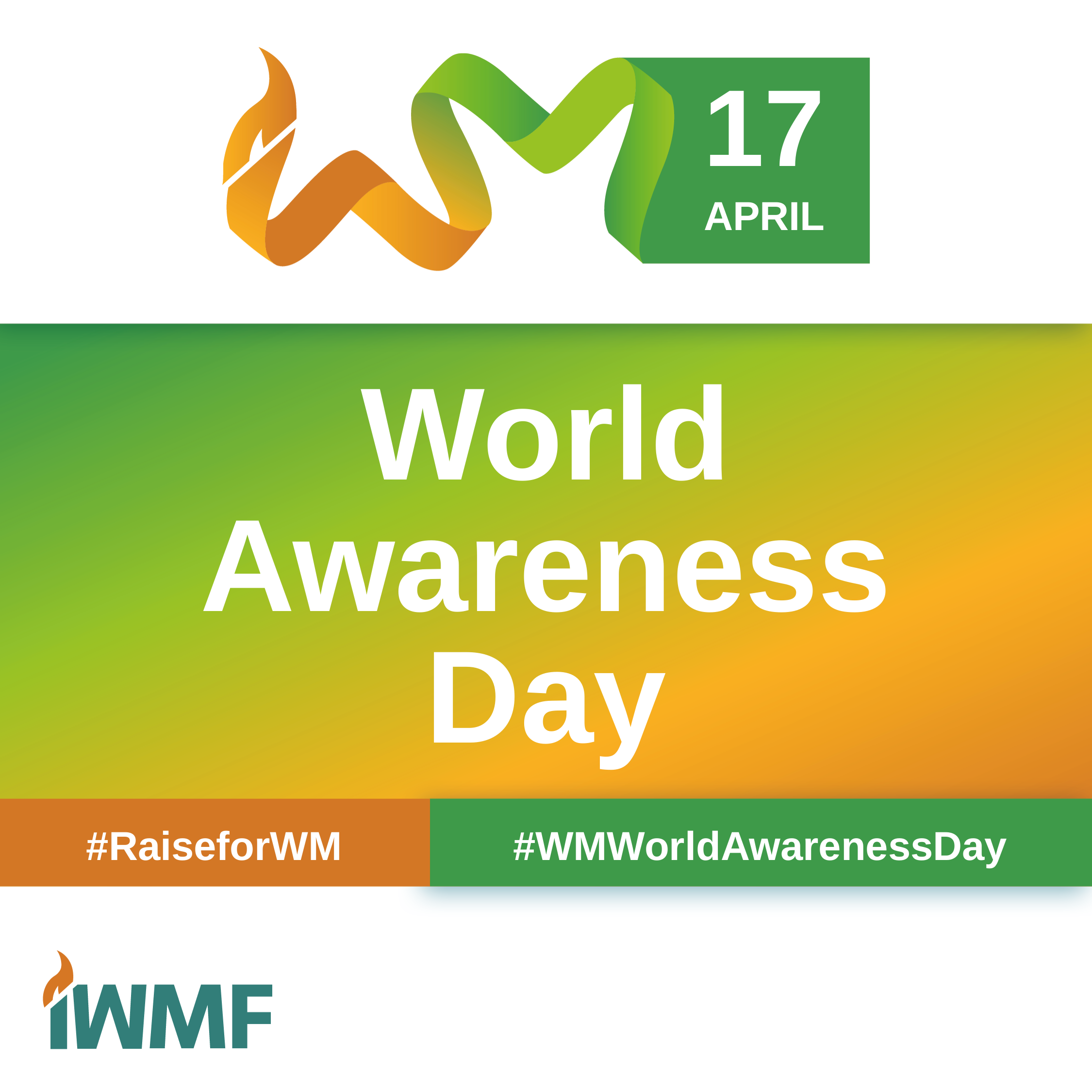

17
APRIL
World Awareness Day
#RaiseforWM
#WMWorldAwarenessDay